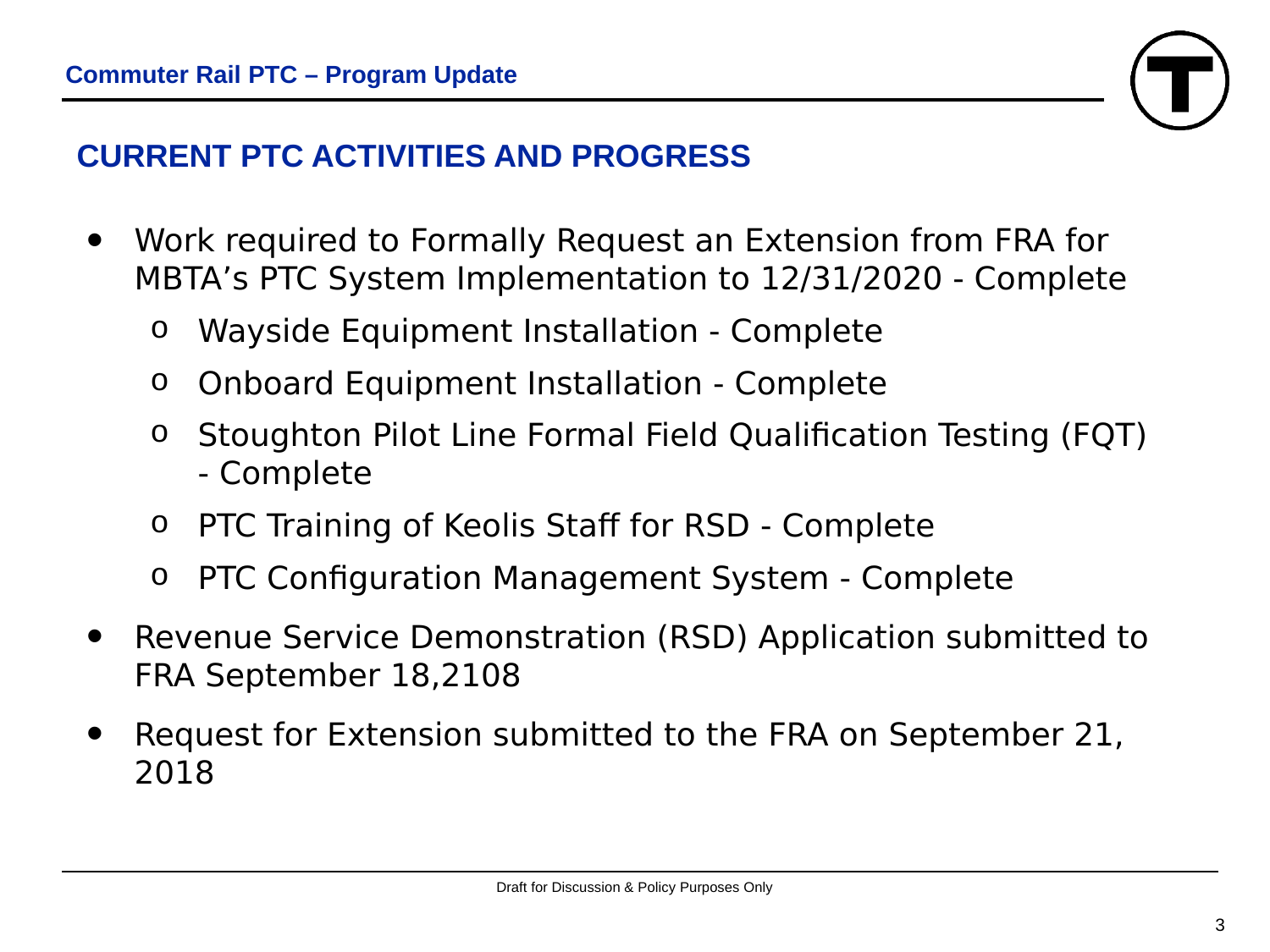

Commuter Rail PTC – Program Update

# CURRENT PTC ACTIVITIES AND PROGRESS
Work required to Formally Request an Extension from FRA for MBTA’s PTC System Implementation to 12/31/2020 - Complete
Wayside Equipment Installation - Complete
Onboard Equipment Installation - Complete
Stoughton Pilot Line Formal Field Qualification Testing (FQT) - Complete
PTC Training of Keolis Staff for RSD - Complete
PTC Configuration Management System - Complete
Revenue Service Demonstration (RSD) Application submitted to FRA September 18,2108
Request for Extension submitted to the FRA on September 21, 2018